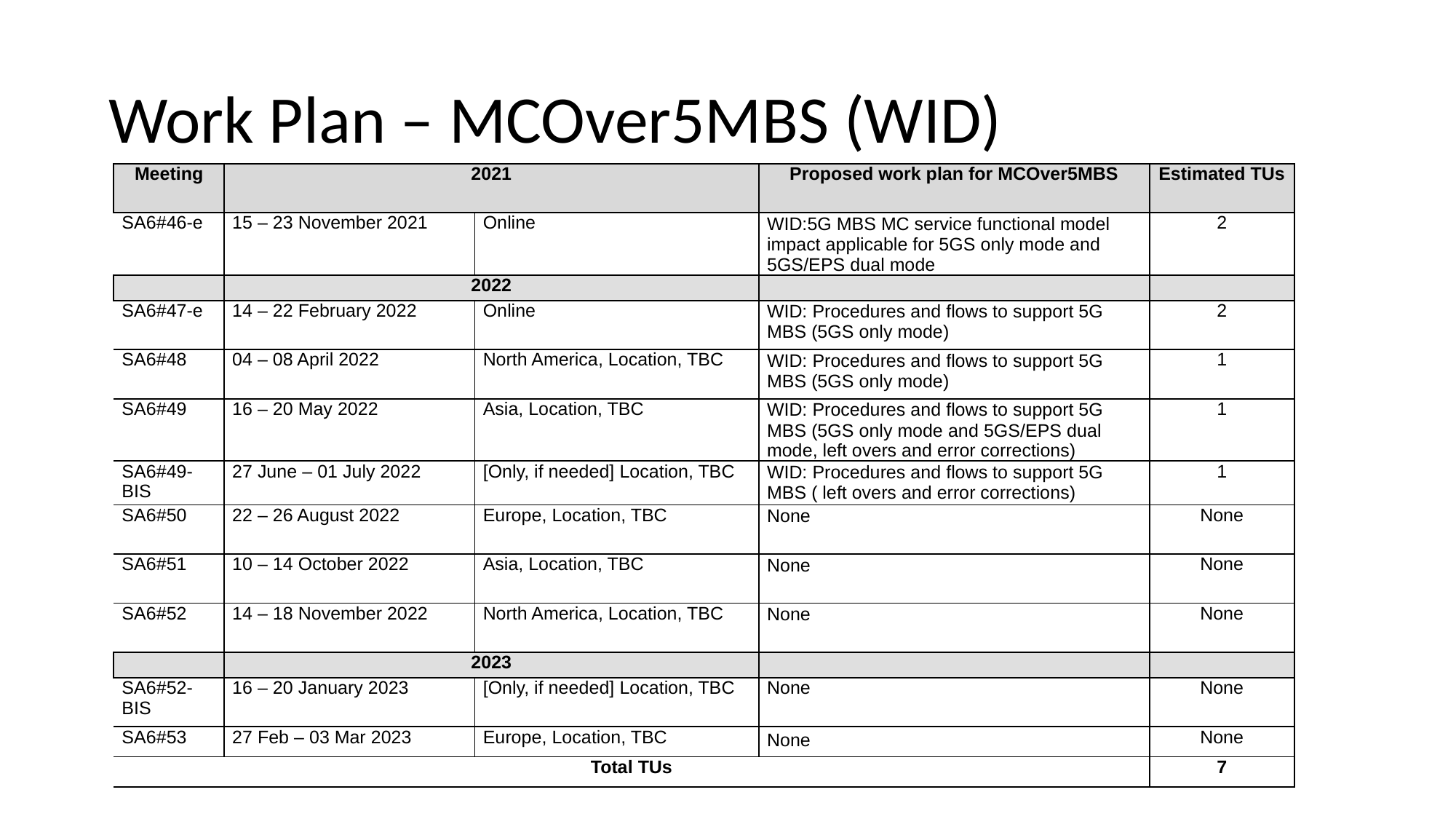

# Work Plan – MCOver5MBS (WID)
| Meeting | 2021 |  | Proposed work plan for MCOver5MBS | Estimated TUs |
| --- | --- | --- | --- | --- |
| SA6#46-e | 15 – 23 November 2021 | Online | WID:5G MBS MC service functional model impact applicable for 5GS only mode and 5GS/EPS dual mode | 2 |
|  | 2022 |  |  |  |
| SA6#47-e | 14 – 22 February 2022 | Online | WID: Procedures and flows to support 5G MBS (5GS only mode) | 2 |
| SA6#48 | 04 – 08 April 2022 | North America, Location, TBC | WID: Procedures and flows to support 5G MBS (5GS only mode) | 1 |
| SA6#49 | 16 – 20 May 2022 | Asia, Location, TBC | WID: Procedures and flows to support 5G MBS (5GS only mode and 5GS/EPS dual mode, left overs and error corrections) | 1 |
| SA6#49-BIS | 27 June – 01 July 2022 | [Only, if needed] Location, TBC | WID: Procedures and flows to support 5G MBS ( left overs and error corrections) | 1 |
| SA6#50 | 22 – 26 August 2022 | Europe, Location, TBC | None | None |
| SA6#51 | 10 – 14 October 2022 | Asia, Location, TBC | None | None |
| SA6#52 | 14 – 18 November 2022 | North America, Location, TBC | None | None |
|  | 2023 |  |  |  |
| SA6#52-BIS | 16 – 20 January 2023 | [Only, if needed] Location, TBC | None | None |
| SA6#53 | 27 Feb – 03 Mar 2023 | Europe, Location, TBC | None | None |
| Total TUs |  |  |  | 7 |